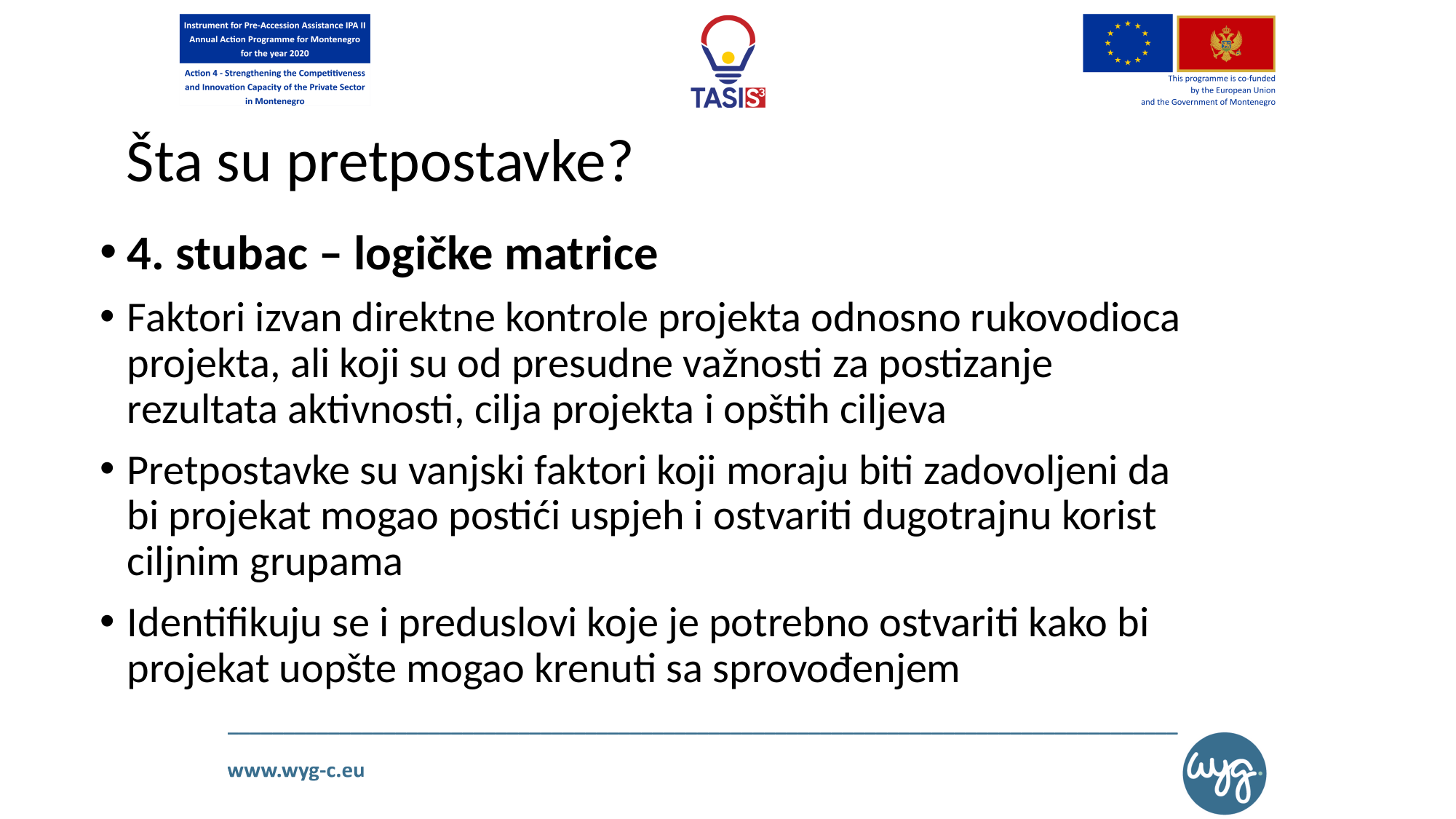

# Šta su pretpostavke?
4. stubac – logičke matrice
Faktori izvan direktne kontrole projekta odnosno rukovodioca projekta, ali koji su od presudne važnosti za postizanje rezultata aktivnosti, cilja projekta i opštih ciljeva
Pretpostavke su vanjski faktori koji moraju biti zadovoljeni da bi projekat mogao postići uspjeh i ostvariti dugotrajnu korist ciljnim grupama
Identifikuju se i preduslovi koje je potrebno ostvariti kako bi projekat uopšte mogao krenuti sa sprovođenjem